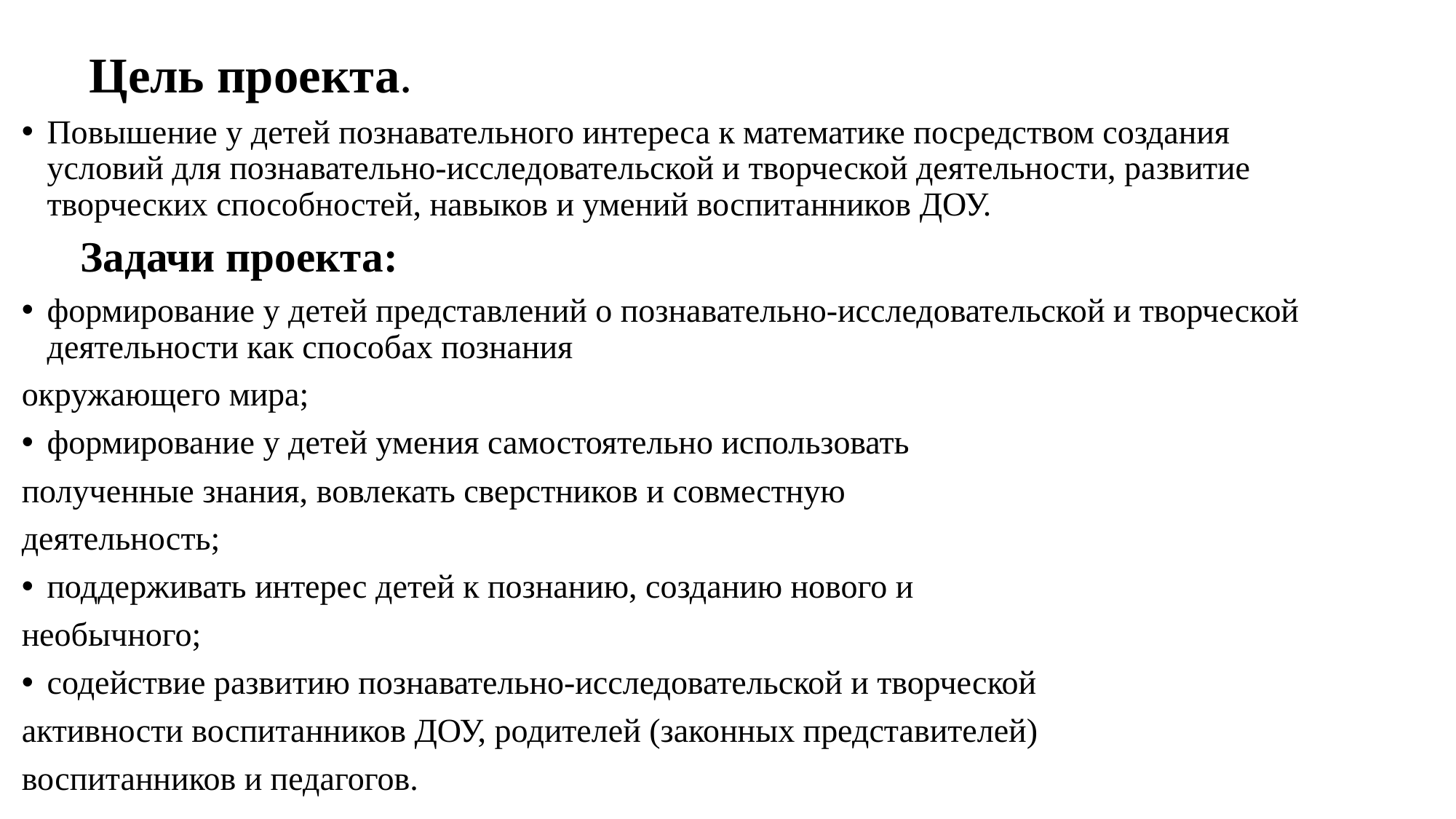

# Цель проекта.
Повышение у детей познавательного интереса к математике посредством создания условий для познавательно-исследовательской и творческой деятельности, развитие творческих способностей, навыков и умений воспитанников ДОУ.
       Задачи проекта:
формирование у детей представлений о познавательно-исследовательской и творческой деятельности как способах познания
окружающего мира;
формирование у детей умения самостоятельно использовать
полученные знания, вовлекать сверстников и совместную
деятельность;
поддерживать интерес детей к познанию, созданию нового и
необычного;
содействие развитию познавательно-исследовательской и творческой
активности воспитанников ДОУ, родителей (законных представителей)
воспитанников и педагогов.